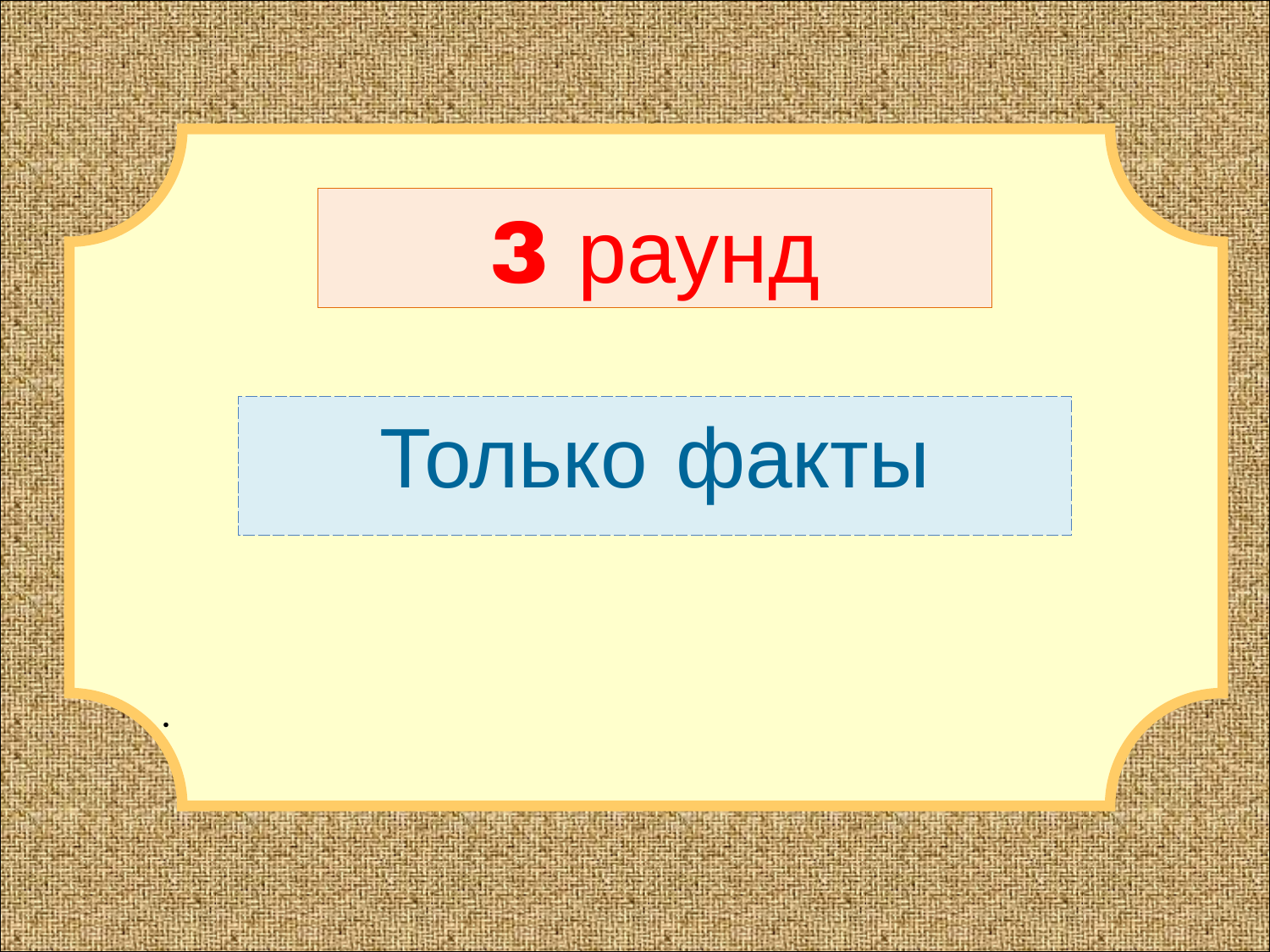

в

.
# 3 раунд
Только факты